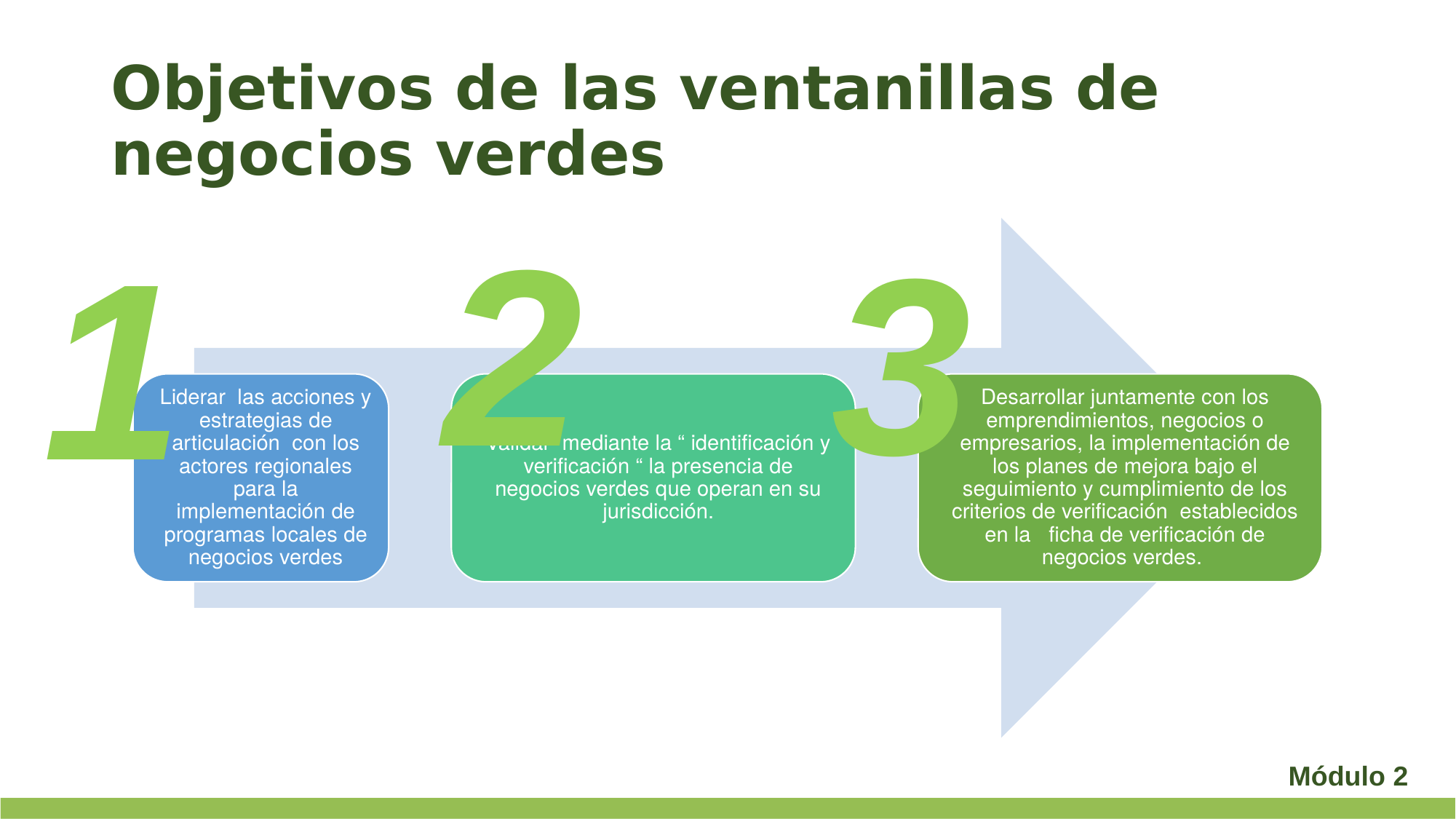

# Objetivos de las ventanillas de negocios verdes
 2

 3

 1

Liderar  las acciones y estrategias de articulación  con los actores regionales para la implementación de programas locales de negocios verdes
Validar  mediante la “ identificación y verificación “ la presencia de negocios verdes que operan en su jurisdicción.
Desarrollar juntamente con los emprendimientos, negocios o empresarios, la implementación de los planes de mejora bajo el seguimiento y cumplimiento de los criterios de verificación  establecidos en la   ficha de verificación de negocios verdes.
Módulo 2